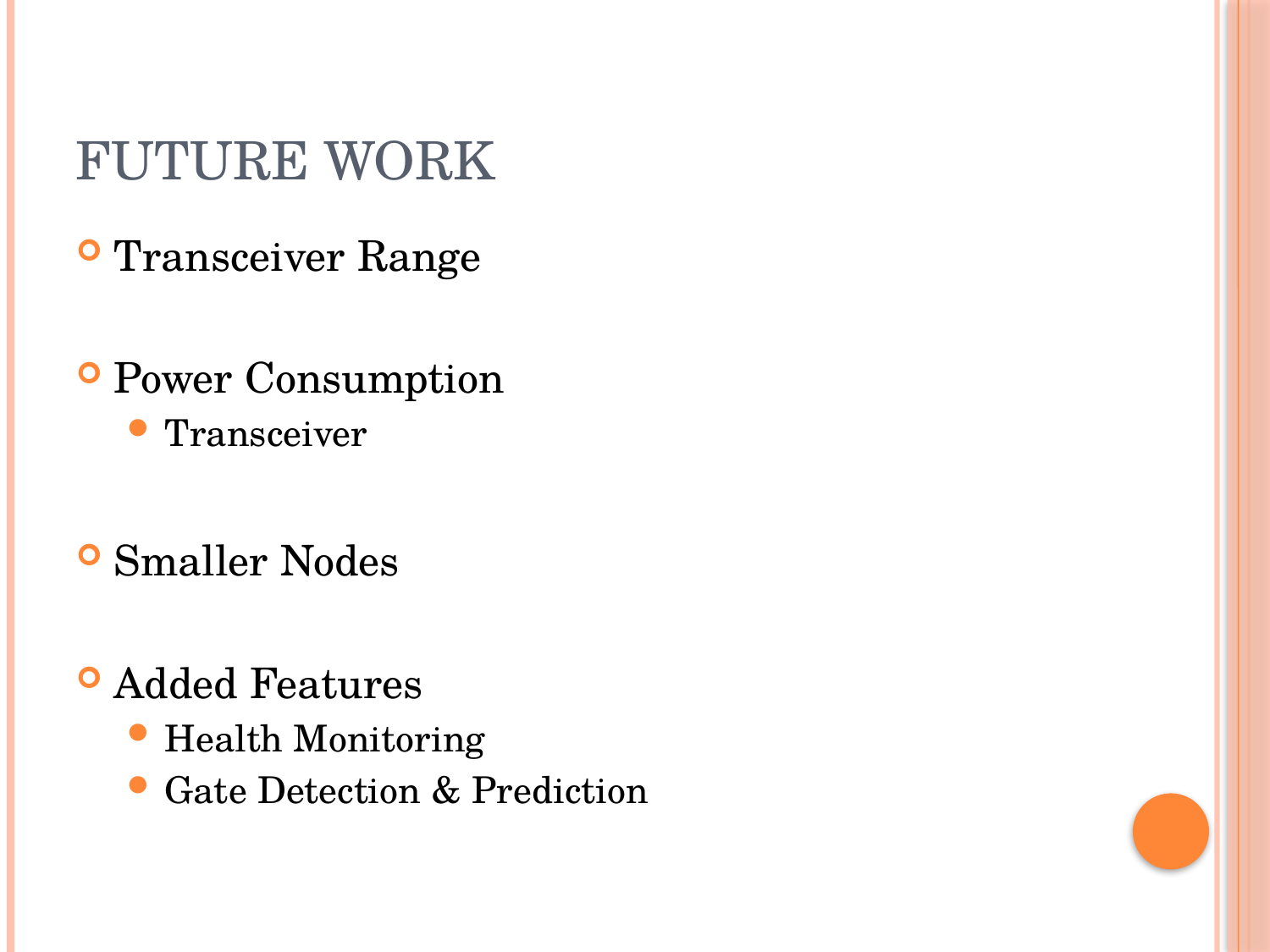

# Future Work
Transceiver Range

Power Consumption
Transceiver

Smaller Nodes

Added Features
Health Monitoring
Gate Detection & Prediction